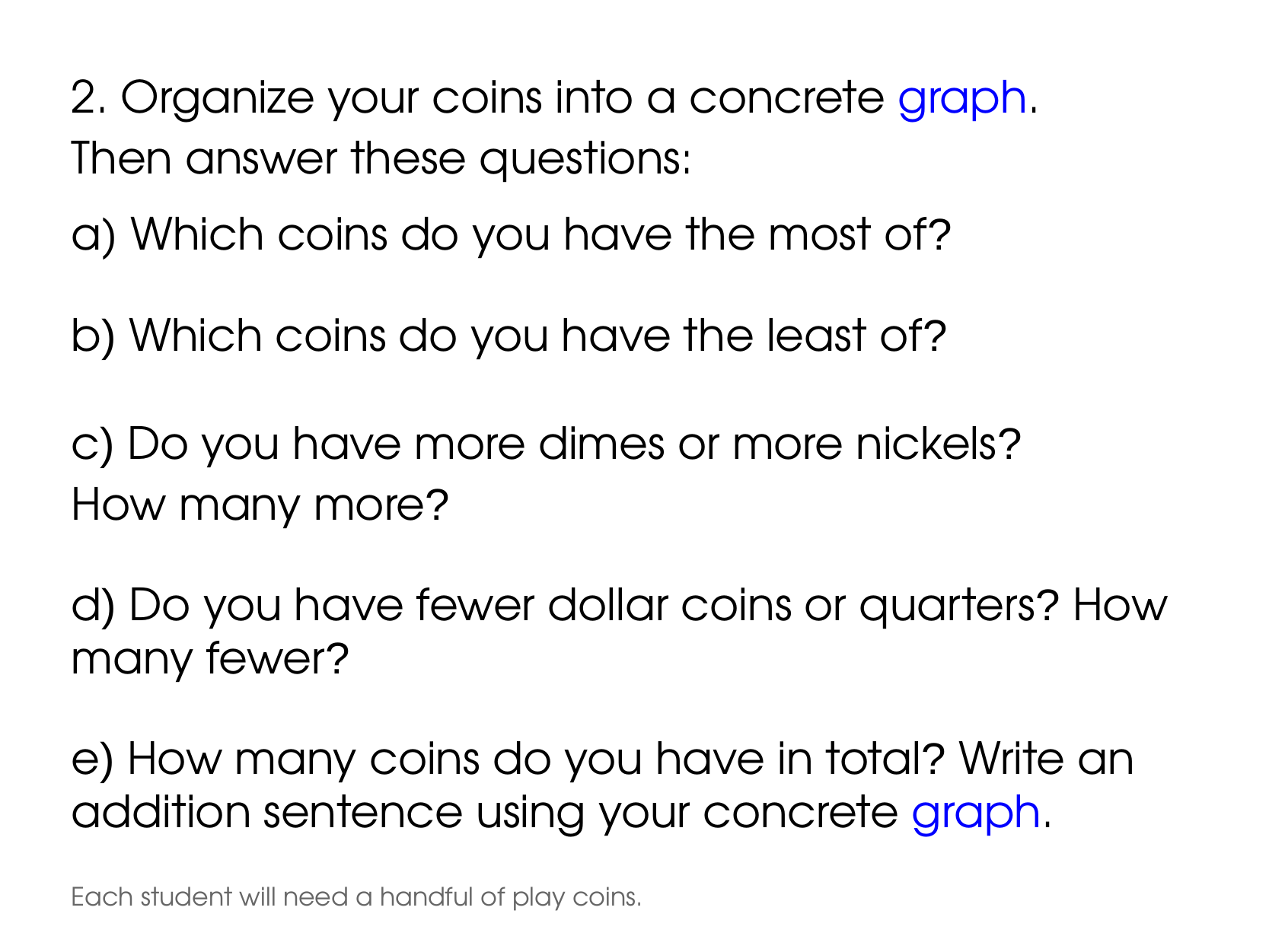

2. Organize your coins into a concrete graph.
Then answer these questions:
a) Which coins do you have the most of?

b) Which coins do you have the least of?

c) Do you have more dimes or more nickels?
How many more?

d) Do you have fewer dollar coins or quarters? How many fewer?

e) How many coins do you have in total? Write an addition sentence using your concrete graph.
Each student will need a handful of play coins.